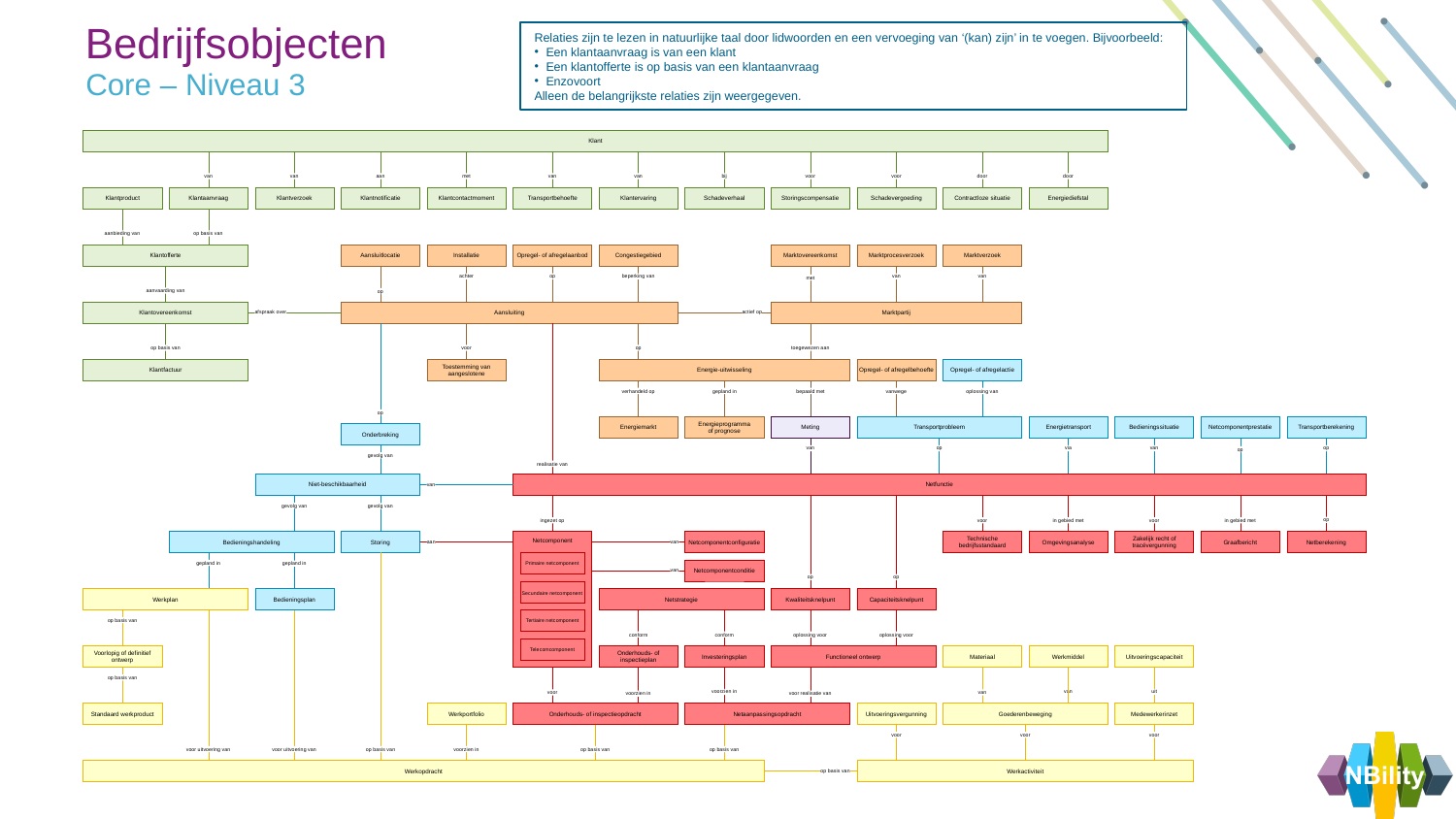

Relaties zijn te lezen in natuurlijke taal door lidwoorden en een vervoeging van ‘(kan) zijn’ in te voegen. Bijvoorbeeld:
Een klantaanvraag is van een klant
Een klantofferte is op basis van een klantaanvraag
Enzovoort
Alleen de belangrijkste relaties zijn weergegeven.
Bedrijfsobjecten
Core – Niveau 3
Klant
van
van
aan
met
van
van
bij
voor
voor
door
door
Klantproduct
Klantaanvraag
Klantverzoek
Klantnotificatie
Klantcontactmoment
Transportbehoefte
Klantervaring
Schadeverhaal
Storingscompensatie
Schadevergoeding
Contractloze situatie
Energiediefstal
aanbieding van
op basis van
Klantofferte
Aansluitlocatie
Installatie
Opregel- of afregelaanbod
Congestiegebied
Marktovereenkomst
Marktprocesverzoek
Marktverzoek
achter
op
beperking van
van
van
met
aanvaarding van
op
Klantovereenkomst
Aansluiting
Marktpartij
afspraak over
actief op
op basis van
voor
op
toegewezen aan
Klantfactuur
Toestemming van aangeslotene
Energie-uitwisseling
Opregel- of afregelbehoefte
Opregel- of afregelactie
verhandeld op
gepland in
bepaald met
vanwege
oplossing van
op
Energiemarkt
Energieprogramma
of prognose
Meting
Transportprobleem
Energietransport
Bedieningssituatie
Netcomponentprestatie
Transportberekening
Onderbreking
van
op
via
van
op
op
gevolg van
realisatie van
Niet-beschikbaarheid
Netfunctie
van
gevolg van
gevolg van
op
ingezet op
voor
in gebied met
voor
in gebied met
Bedieningshandeling
Storing
Netcomponent
Netcomponentconfiguratie
Technische bedrijfsstandaard
Omgevingsanalyse
Zakelijk recht of tracévergunning
Graafbericht
Netberekening
aan
van
Primaire netcomponent
gepland in
Netcomponentconditie
gepland in
van
op
op
Secundaire netcomponent
Werkplan
Bedieningsplan
Netstrategie
Kwaliteitsknelpunt
Capaciteitsknelpunt
Tertiaire netcomponent
op basis van
conform
conform
oplossing voor
oplossing voor
Telecomcomponent
Voorlopig of definitief ontwerp
Onderhouds- of inspectieplan
Investeringsplan
Functioneel ontwerp
Materiaal
Werkmiddel
Uitvoeringscapaciteit
op basis van
voorzien in
van
uit
voor
van
voorzien in
voor realisatie van
Standaard werkproduct
Werkportfolio
Onderhouds- of inspectieopdracht
Netaanpassingsopdracht
Uitvoeringsvergunning
Goederenbeweging
Medewerkerinzet
voor
voor
voor
voor uitvoering van
voor uitvoering van
op basis van
voorzien in
op basis van
op basis van
Werkopdracht
Werkactiviteit
op basis van